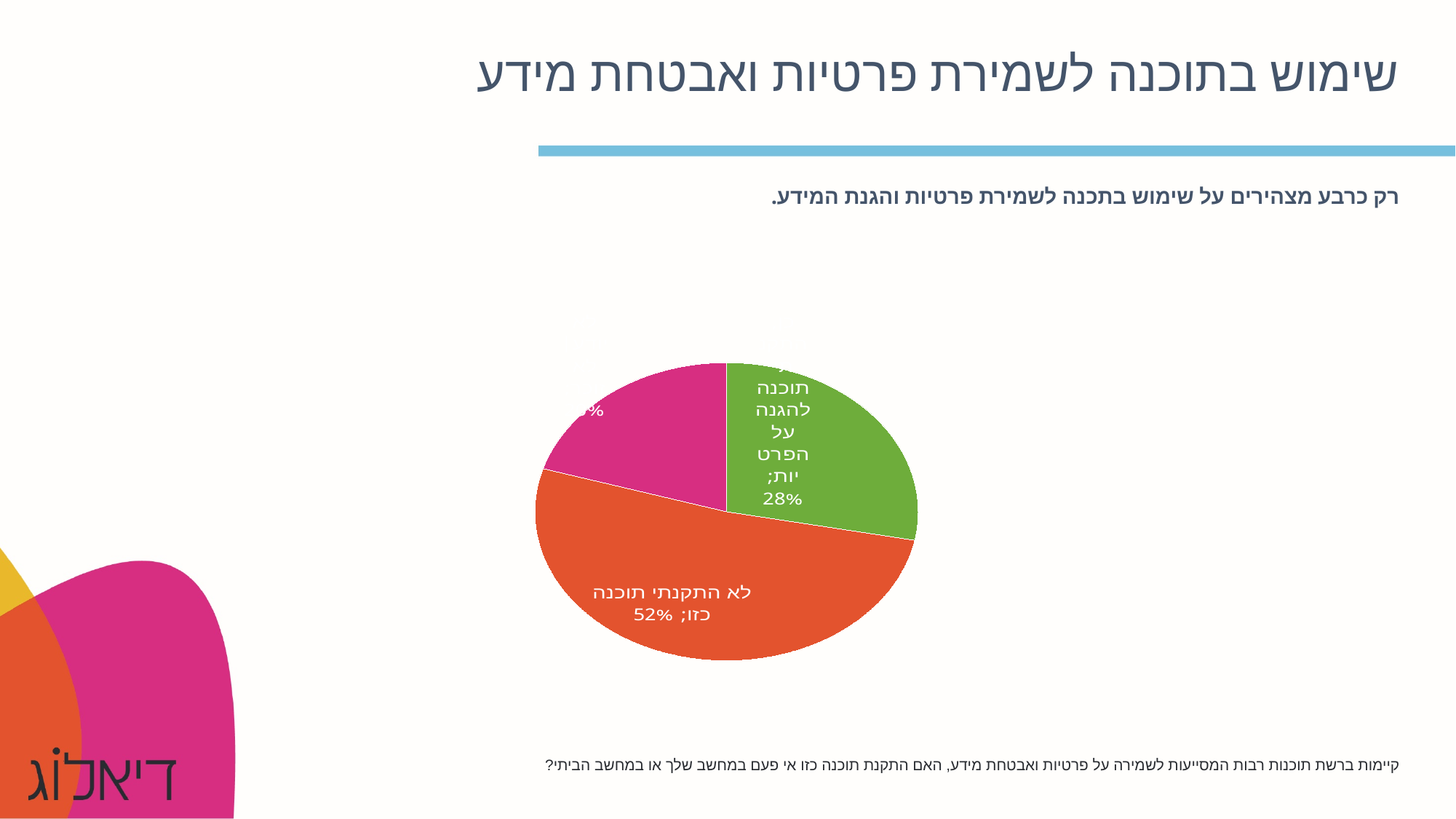

# שימוש בתוכנה לשמירת פרטיות ואבטחת מידע
רק כרבע מצהירים על שימוש בתכנה לשמירת פרטיות והגנת המידע.

### Chart

| Category | כלל המדגם |
|---|---|
| כן, התקנתי תוכנה להגנה על הפרטיות | 0.2807355078705942 |
| לא התקנתי תוכנה כזו | 0.5159393760024542 |
| לא יודע|לא זוכר | 0.20332511612694948 |
קיימות ברשת תוכנות רבות המסייעות לשמירה על פרטיות ואבטחת מידע, האם התקנת תוכנה כזו אי פעם במחשב שלך או במחשב הביתי?